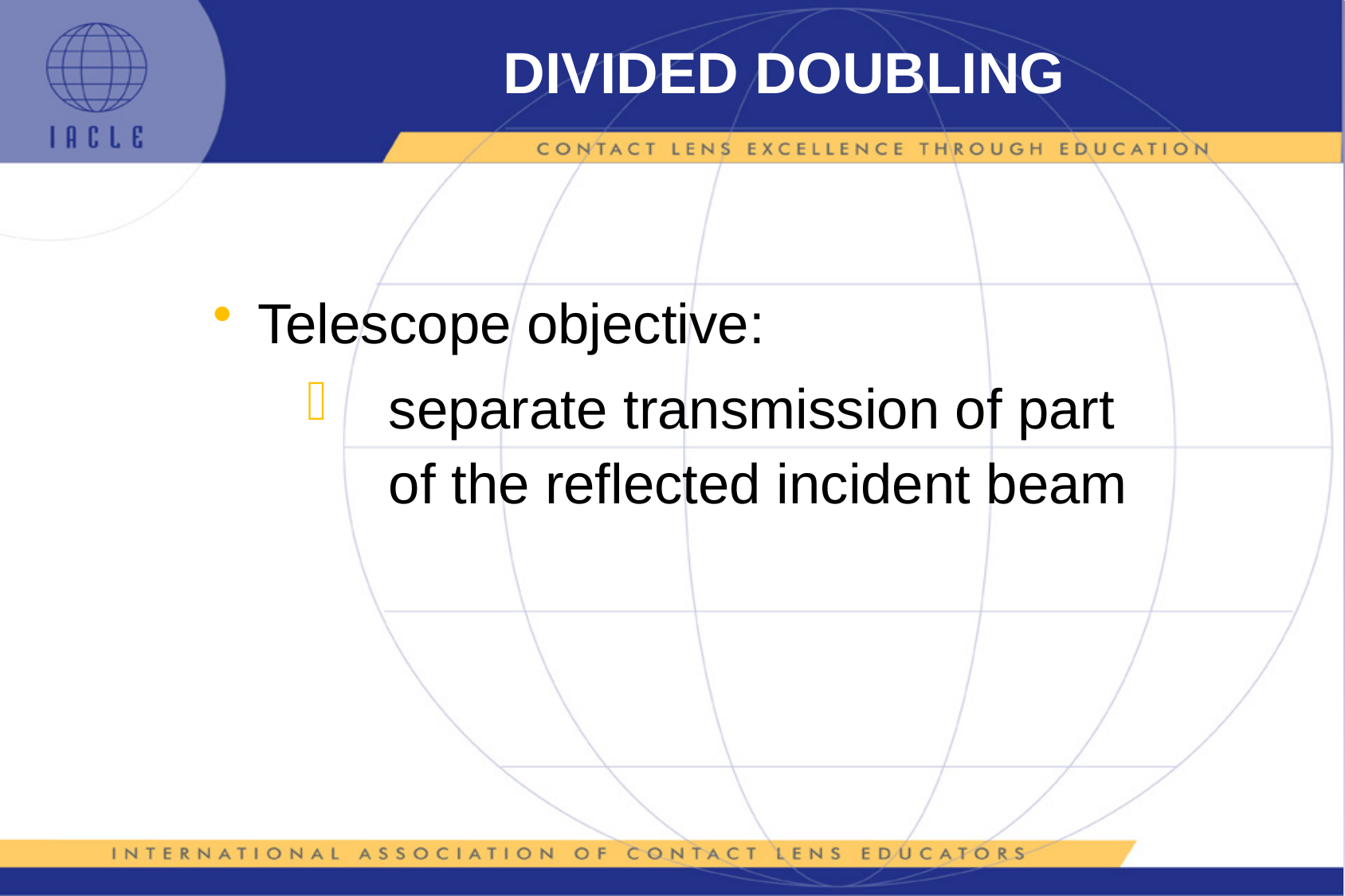

# DIVIDED DOUBLING
Telescope objective:
separate transmission of part of the reflected incident beam